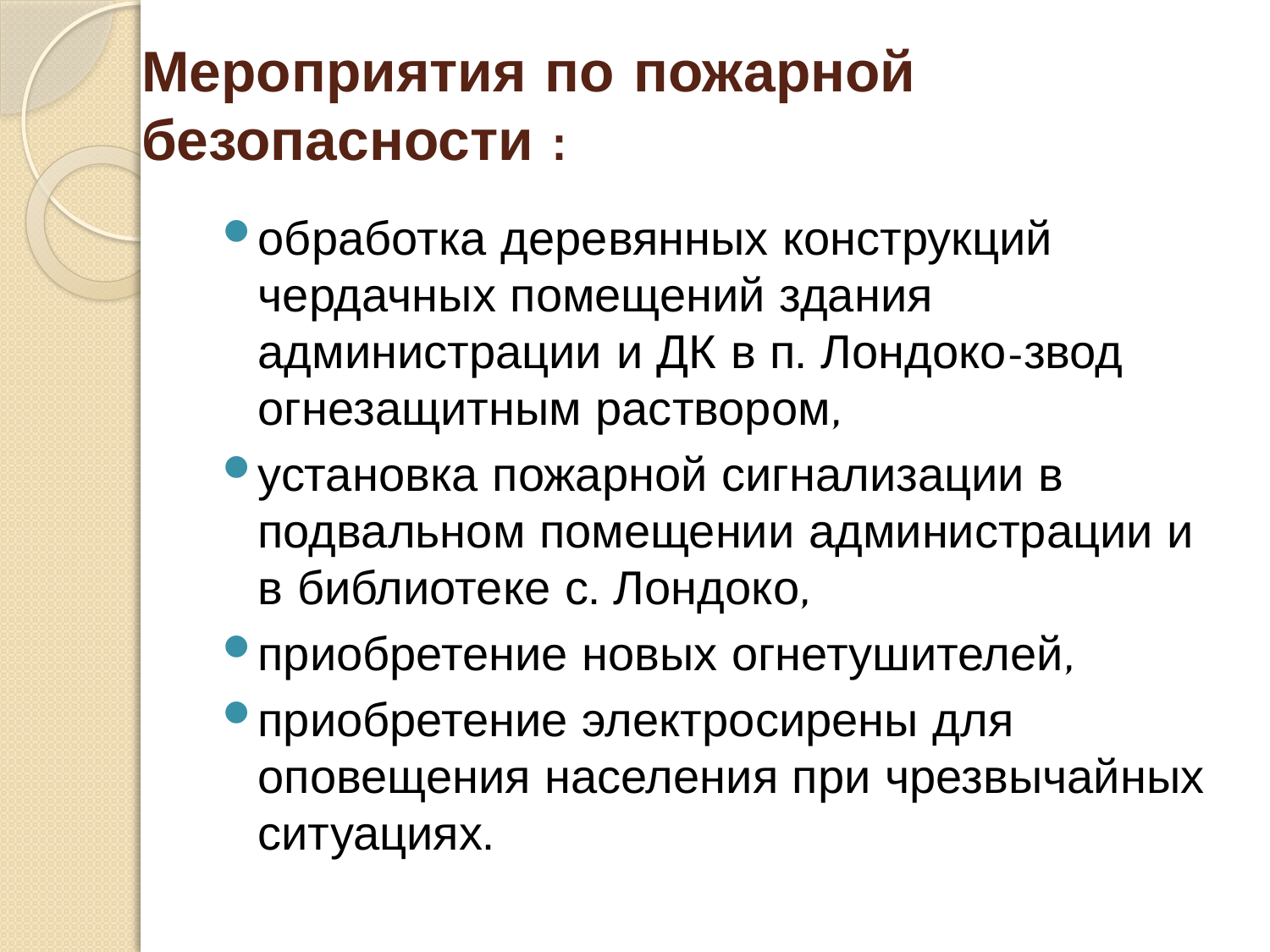

# Мероприятия по пожарной безопасности :
обработка деревянных конструкций чердачных помещений здания администрации и ДК в п. Лондоко-звод огнезащитным раствором,
установка пожарной сигнализации в подвальном помещении администрации и в библиотеке с. Лондоко,
приобретение новых огнетушителей,
приобретение электросирены для оповещения населения при чрезвычайных ситуациях.